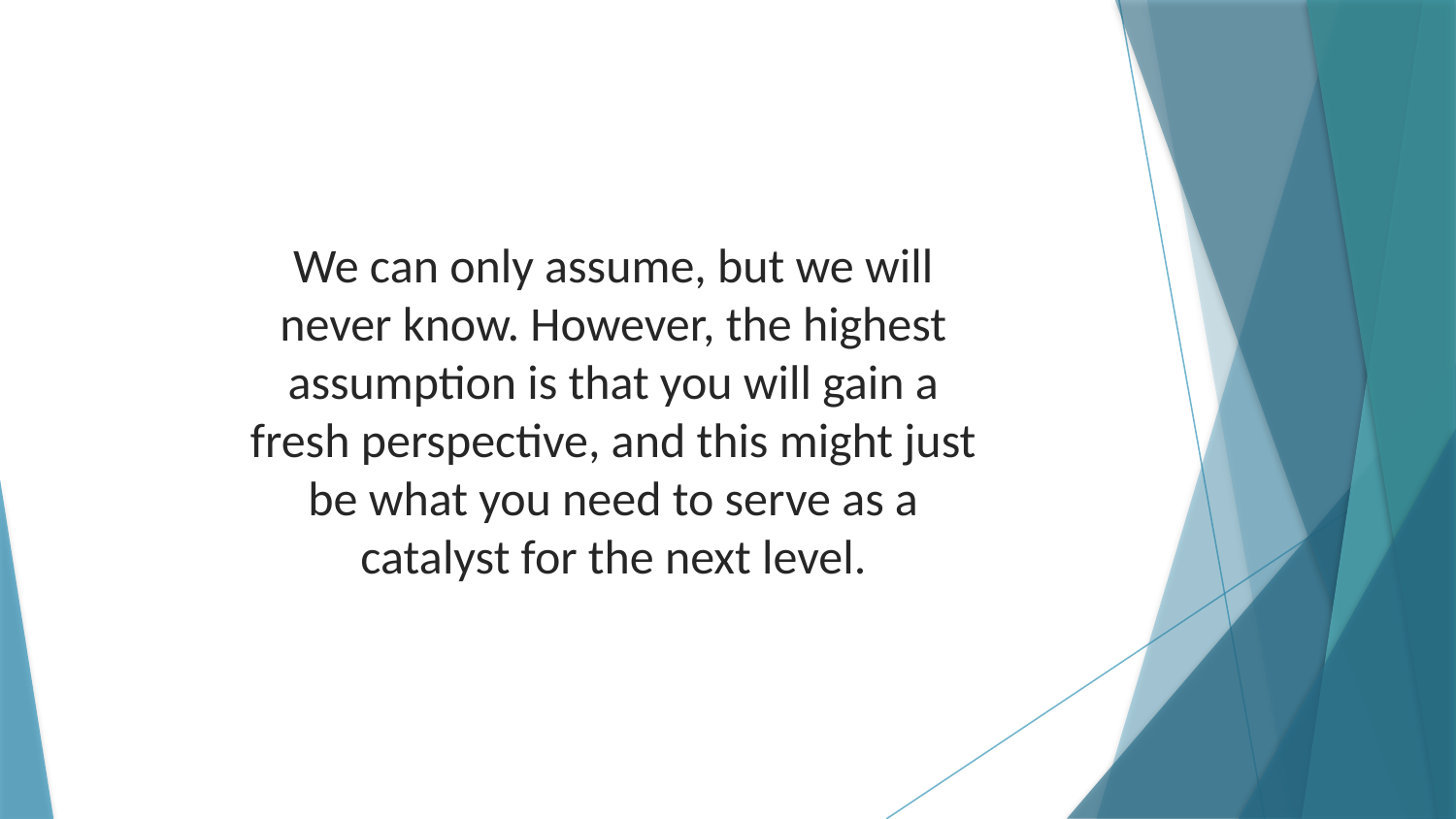

We can only assume, but we will never know. However, the highest assumption is that you will gain a fresh perspective, and this might just be what you need to serve as a catalyst for the next level.